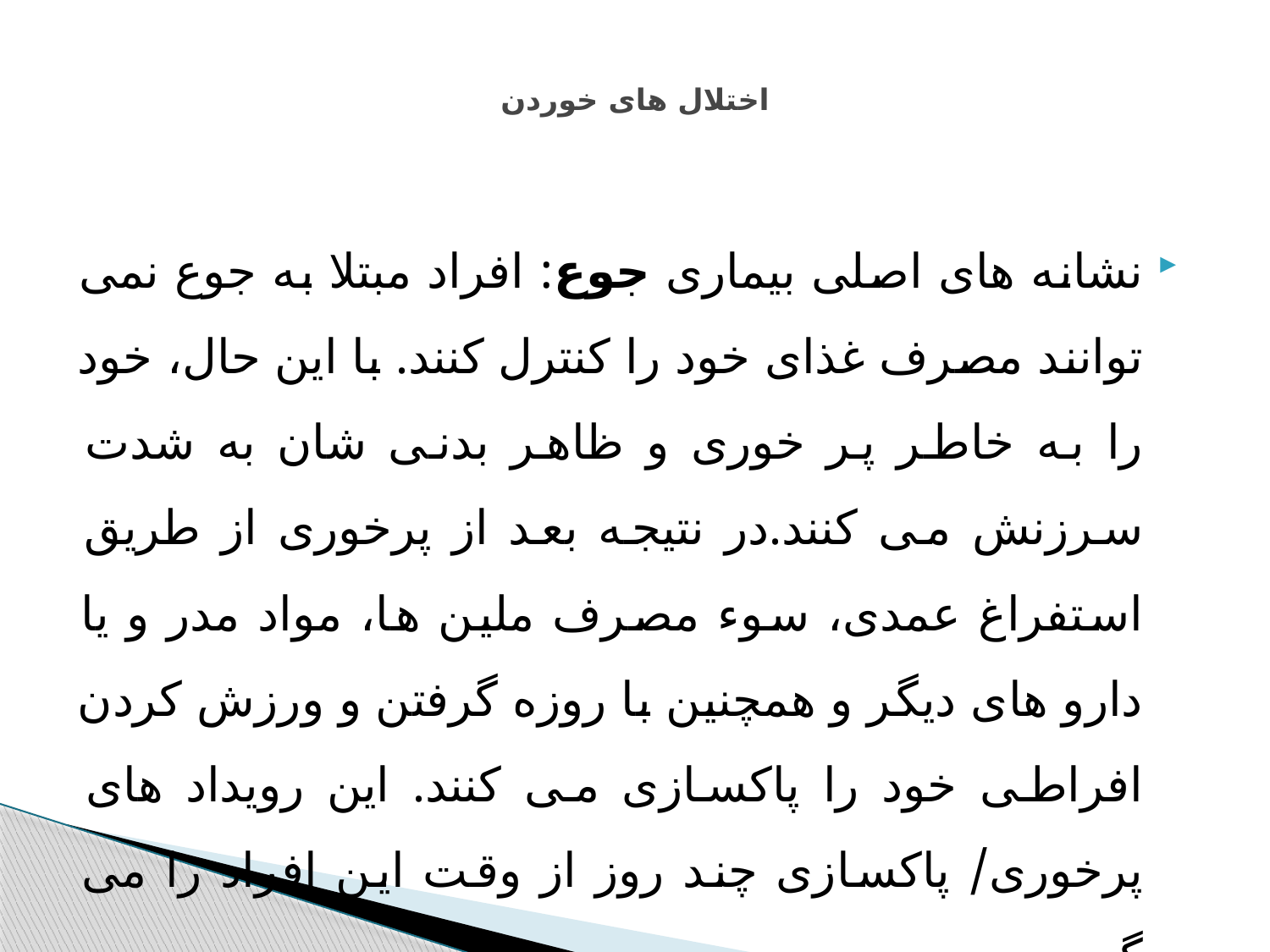

# اختلال های خوردن
نشانه های اصلی بیماری جوع: افراد مبتلا به جوع نمی توانند مصرف غذای خود را کنترل کنند. با این حال، خود را به خاطر پر خوری و ظاهر بدنی شان به شدت سرزنش می کنند.در نتیجه بعد از پرخوری از طریق استفراغ عمدی، سوء مصرف ملین ها، مواد مدر و یا دارو های دیگر و همچنین با روزه گرفتن و ورزش کردن افراطی خود را پاکسازی می کنند. این رویداد های پرخوری/ پاکسازی چند روز از وقت این افراد را می گیرد.